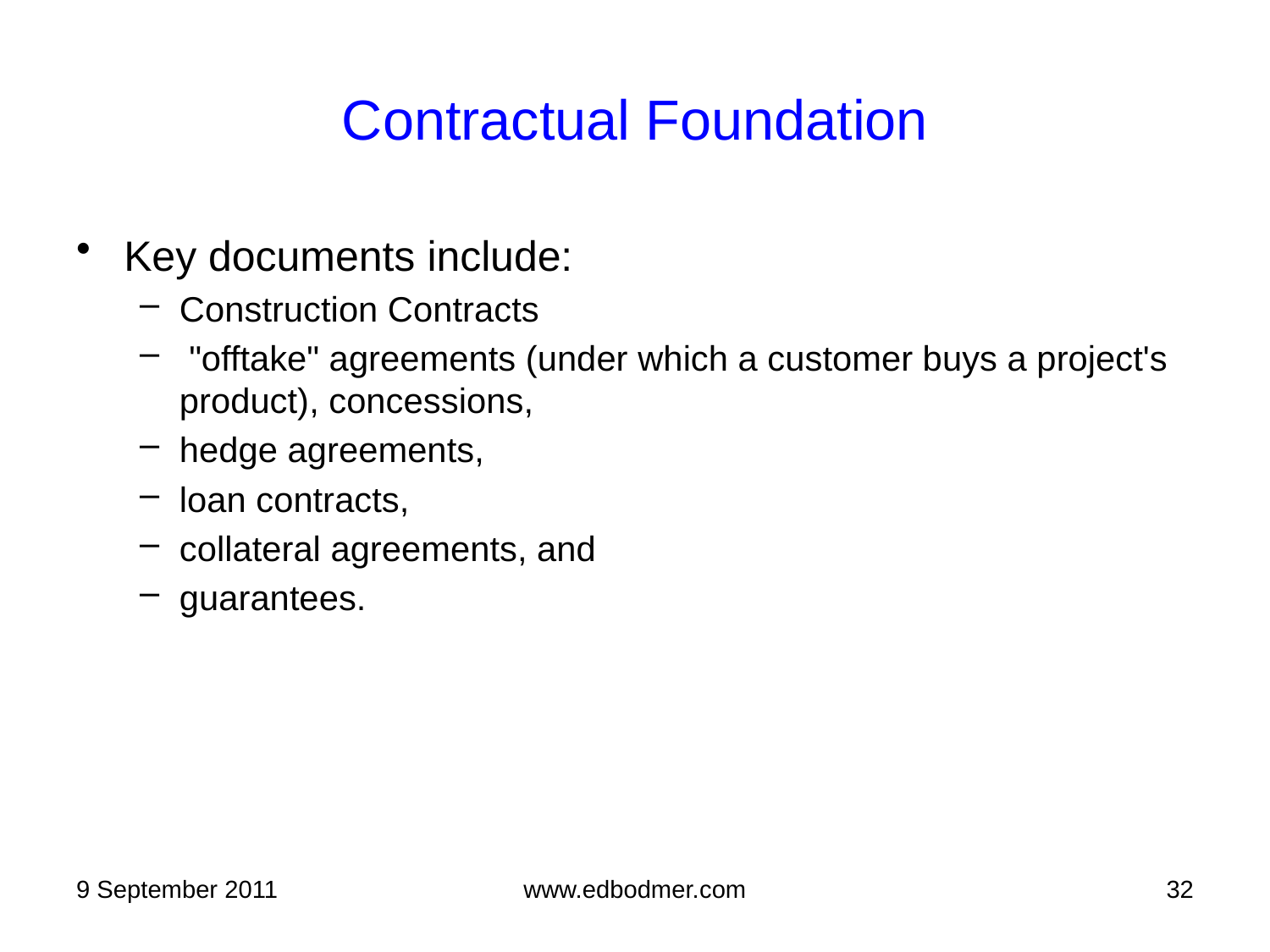

# Contractual Foundation
Key documents include:
Construction Contracts
 "offtake" agreements (under which a customer buys a project's product), concessions,
hedge agreements,
loan contracts,
collateral agreements, and
guarantees.
9 September 2011
www.edbodmer.com
32